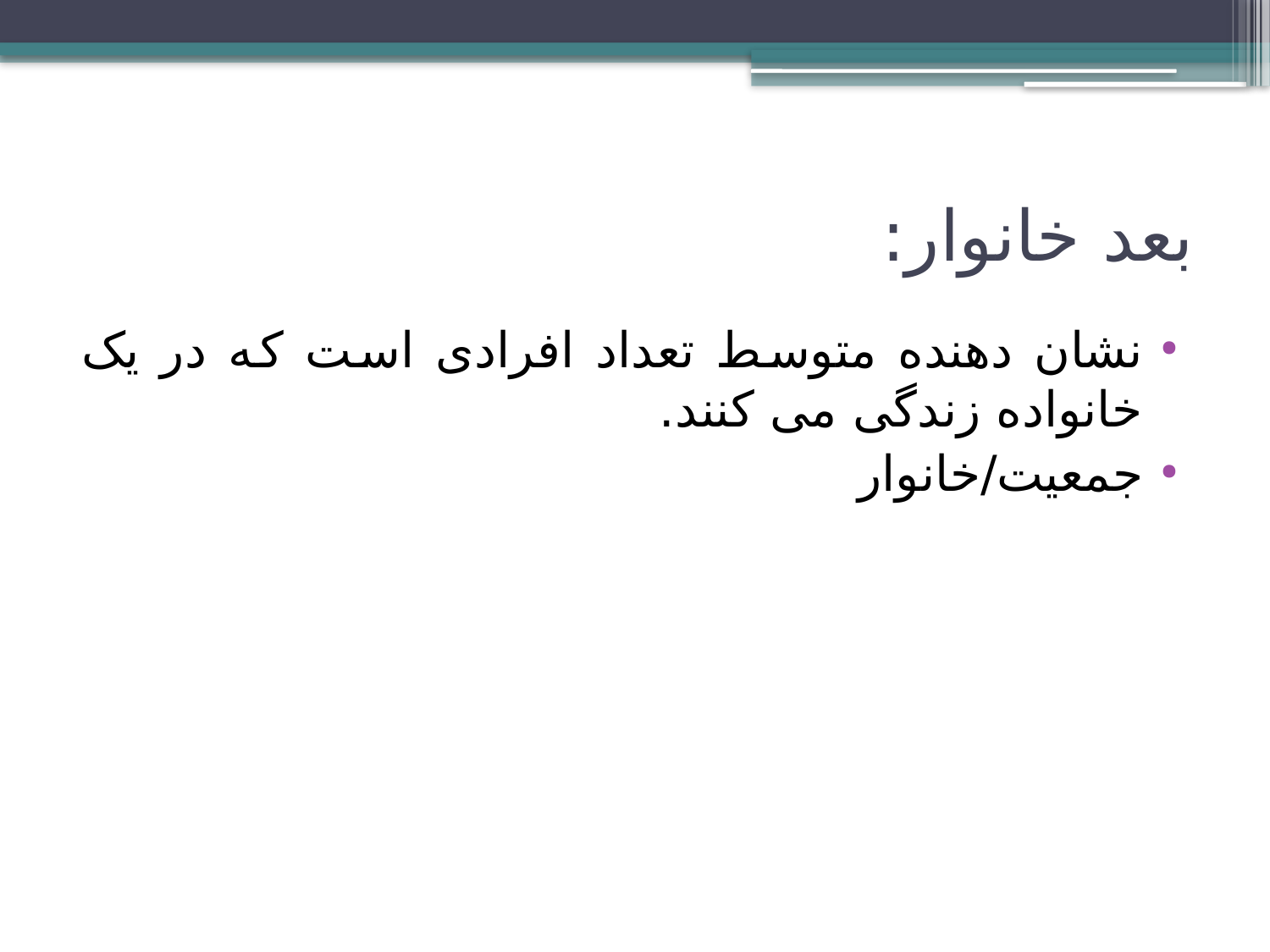

# بعد خانوار:
نشان دهنده متوسط تعداد افرادی است که در یک خانواده زندگی می کنند.
جمعیت/خانوار